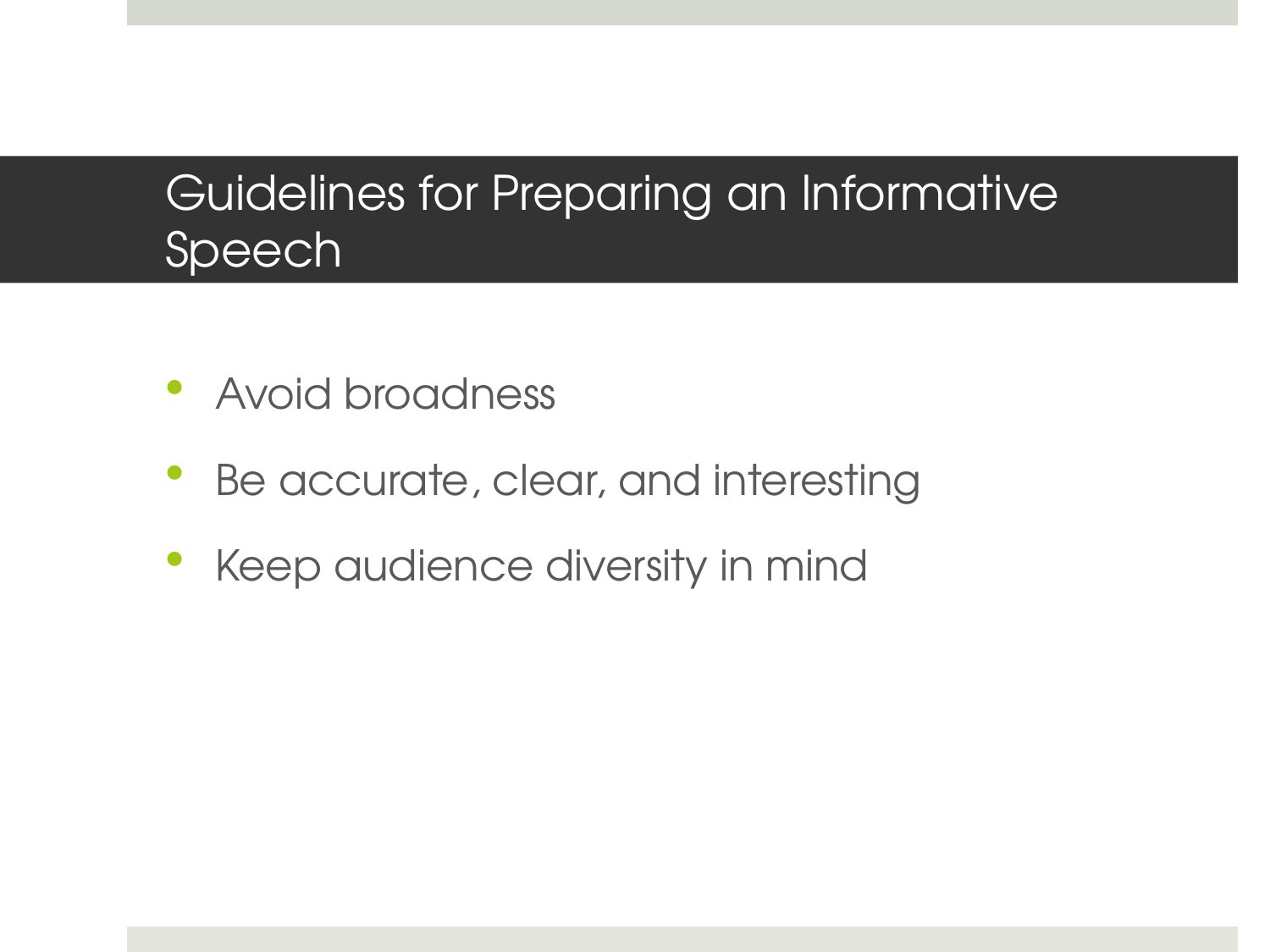

# Guidelines for Preparing an Informative Speech
Avoid broadness
Be accurate, clear, and interesting
Keep audience diversity in mind